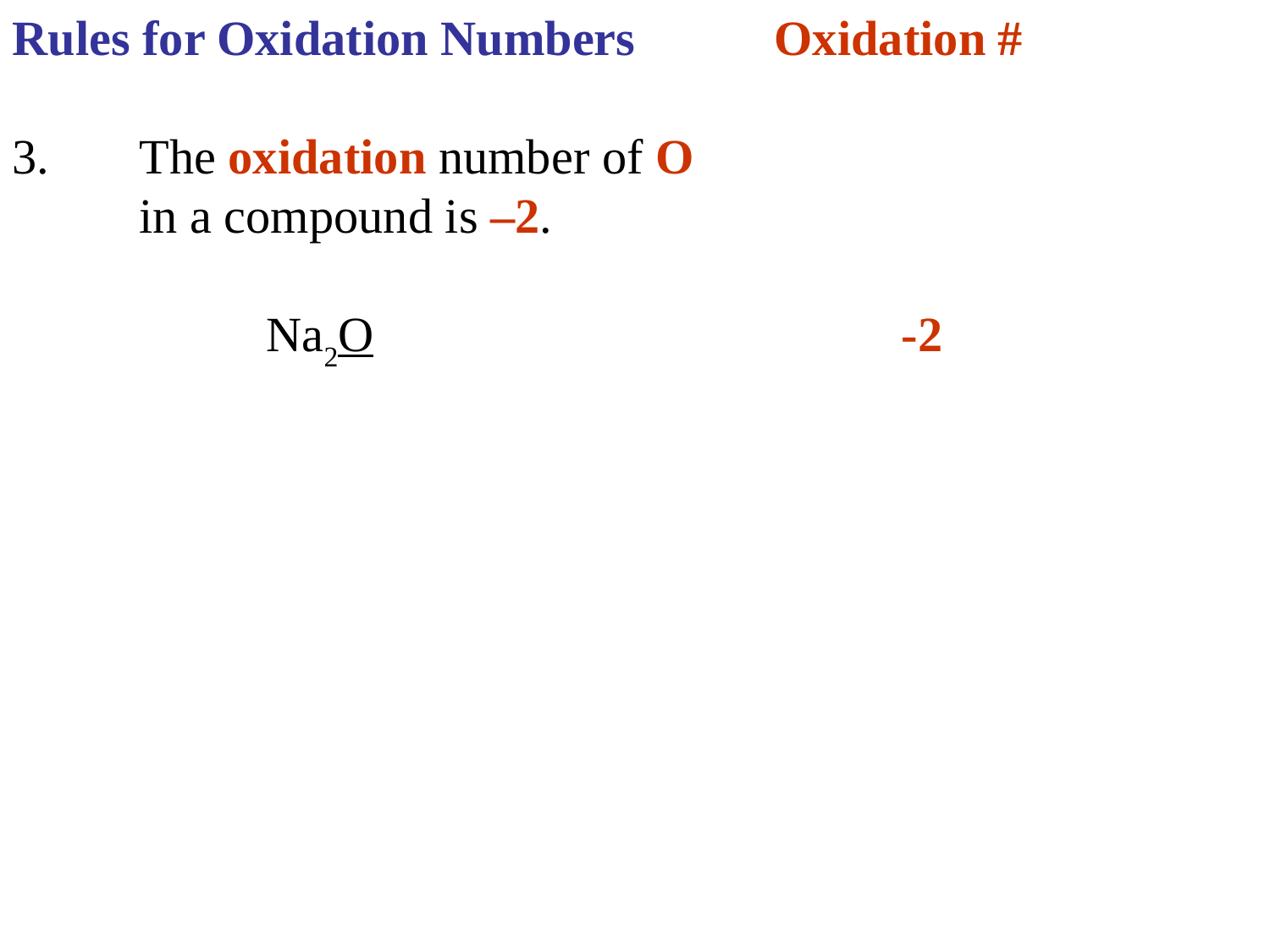

Rules for Oxidation Numbers		Oxidation #

3.	The oxidation number of O
	in a compound is –2.

		Na2O					-2